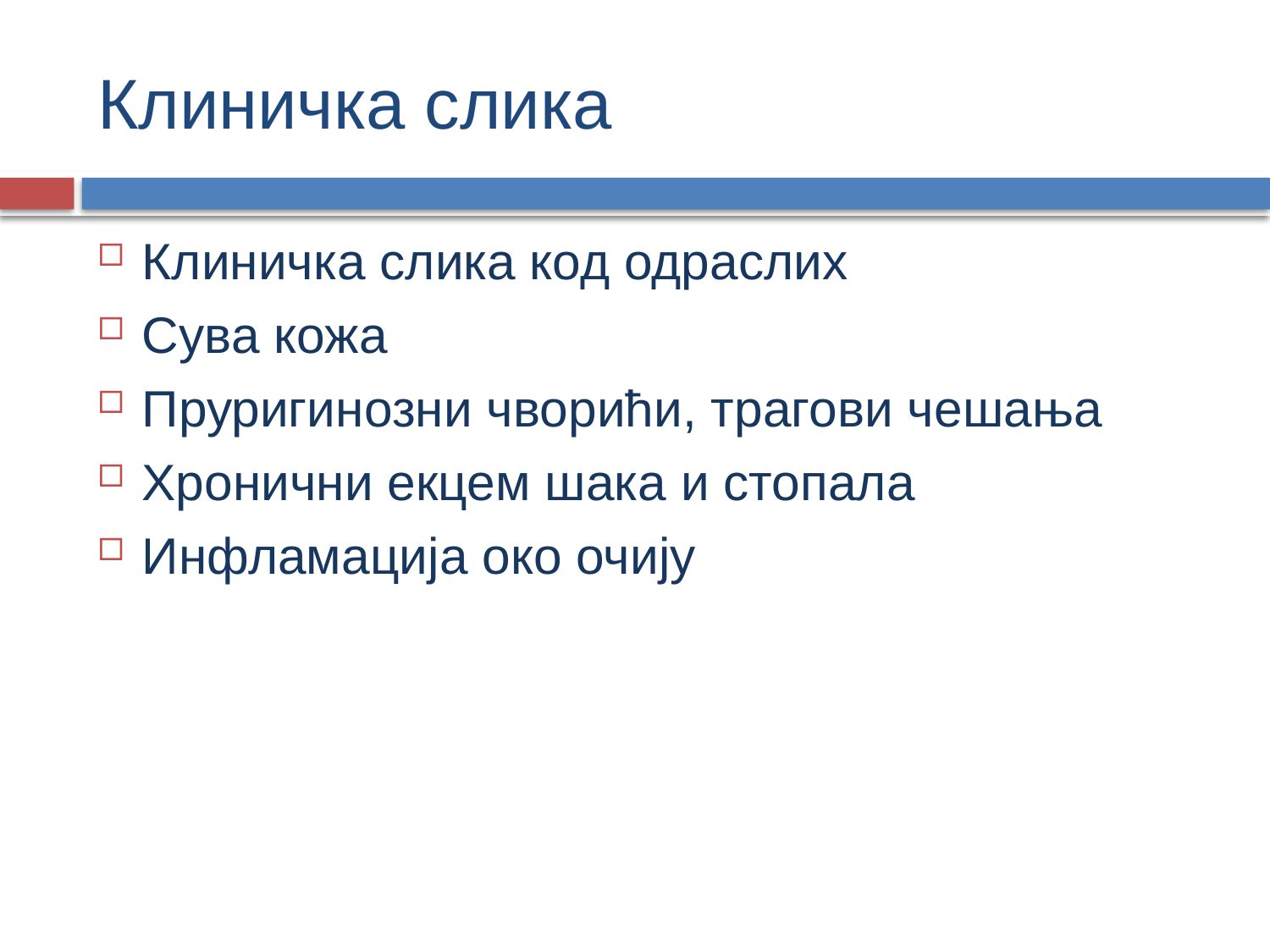

# Клиничка слика
Клиничка слика код одраслих
Сува кожа
Пруригинозни чворићи, трагови чешања
Хронични екцем шака и стопала
Инфламација око очију